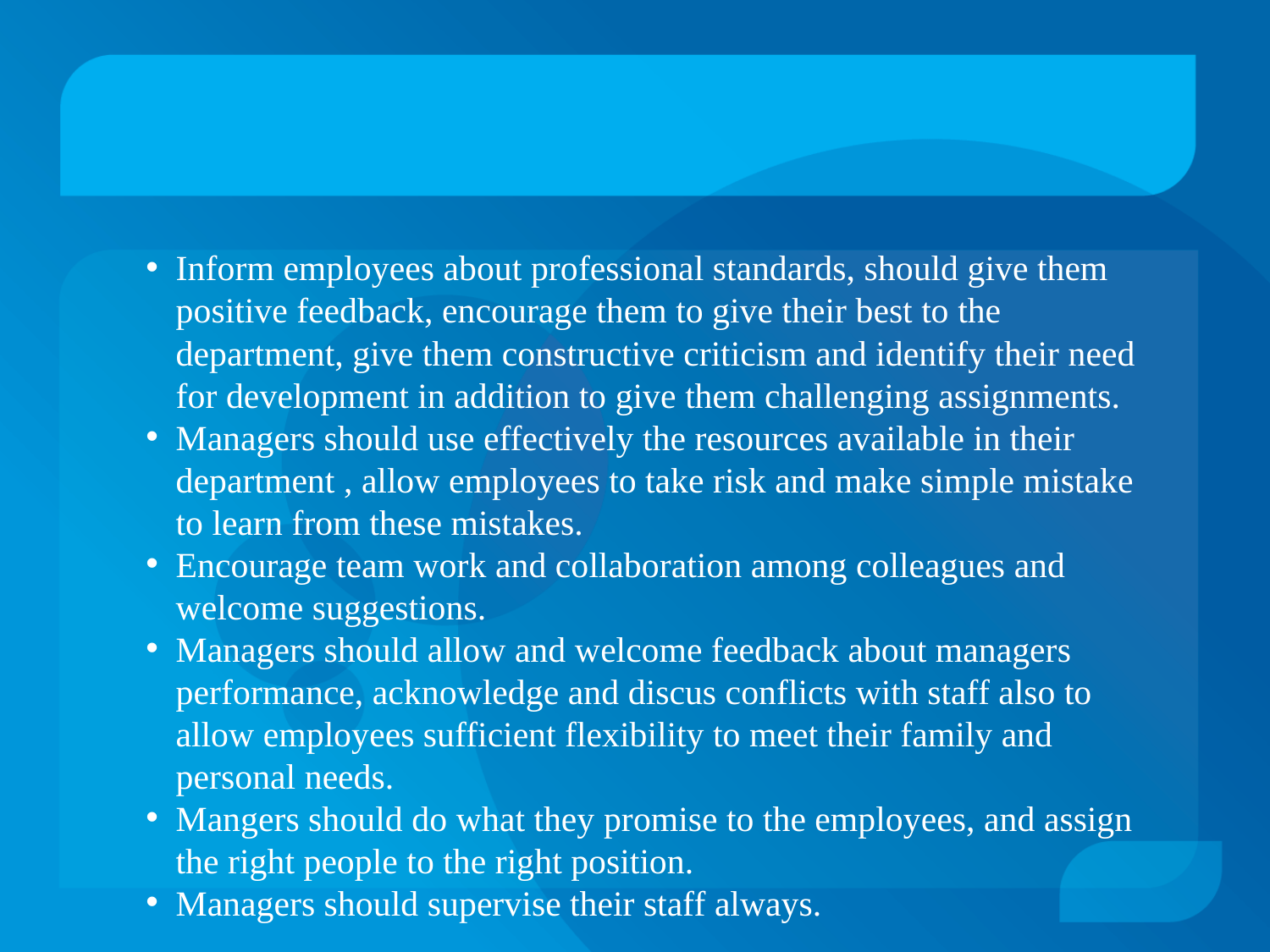

Inform employees about professional standards, should give them positive feedback, encourage them to give their best to the department, give them constructive criticism and identify their need for development in addition to give them challenging assignments.
Managers should use effectively the resources available in their department , allow employees to take risk and make simple mistake to learn from these mistakes.
Encourage team work and collaboration among colleagues and welcome suggestions.
Managers should allow and welcome feedback about managers performance, acknowledge and discus conflicts with staff also to allow employees sufficient flexibility to meet their family and personal needs.
Mangers should do what they promise to the employees, and assign the right people to the right position.
Managers should supervise their staff always.